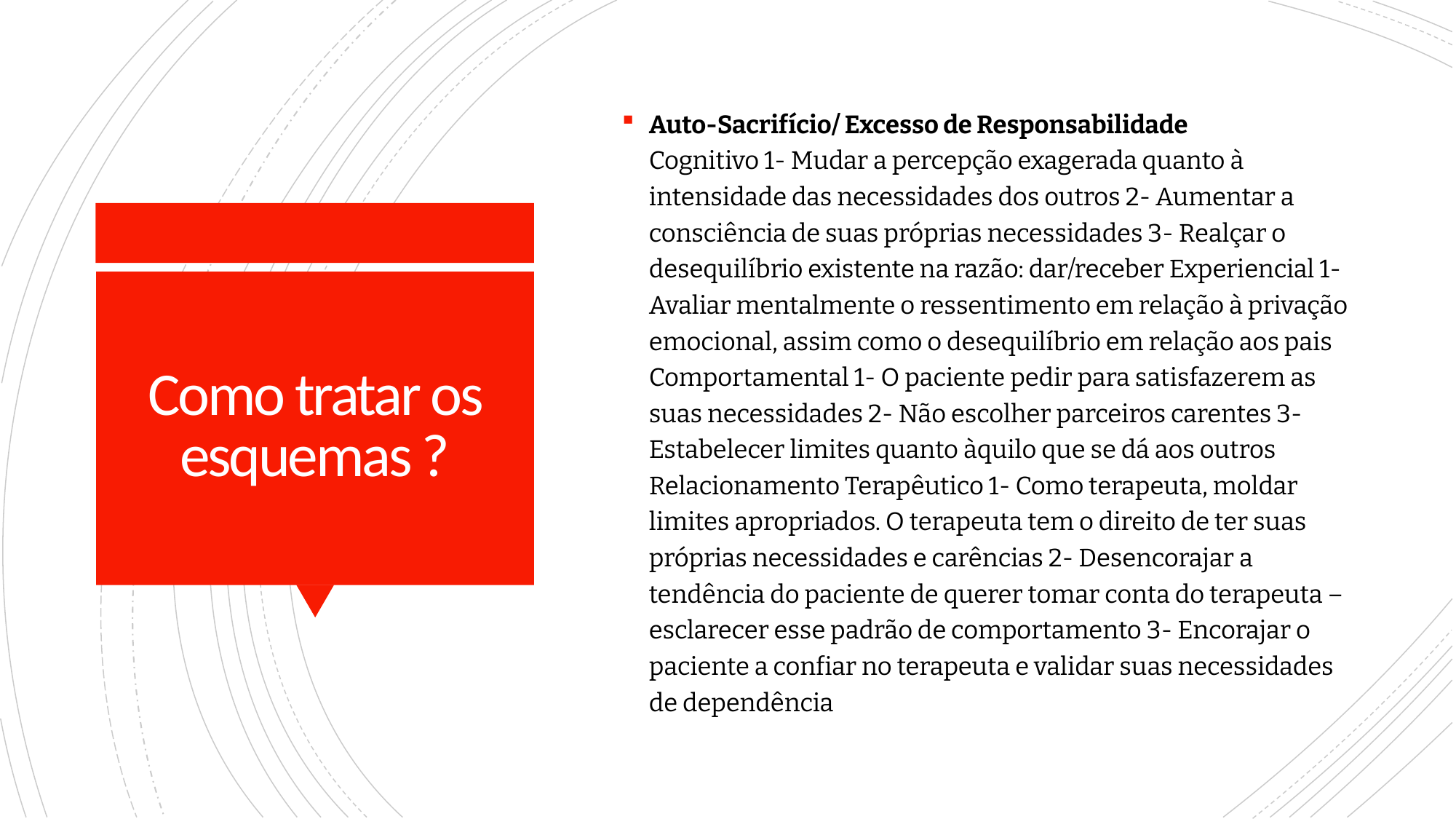

Auto-Sacrifício/ Excesso de Responsabilidade
Cognitivo 1- Mudar a percepção exagerada quanto à intensidade das necessidades dos outros 2- Aumentar a consciência de suas próprias necessidades 3- Realçar o desequilíbrio existente na razão: dar/receber Experiencial 1- Avaliar mentalmente o ressentimento em relação à privação emocional, assim como o desequilíbrio em relação aos pais Comportamental 1- O paciente pedir para satisfazerem as suas necessidades 2- Não escolher parceiros carentes 3- Estabelecer limites quanto àquilo que se dá aos outros Relacionamento Terapêutico 1- Como terapeuta, moldar limites apropriados. O terapeuta tem o direito de ter suas próprias necessidades e carências 2- Desencorajar a tendência do paciente de querer tomar conta do terapeuta – esclarecer esse padrão de comportamento 3- Encorajar o paciente a confiar no terapeuta e validar suas necessidades de dependência
# Como tratar os esquemas ?